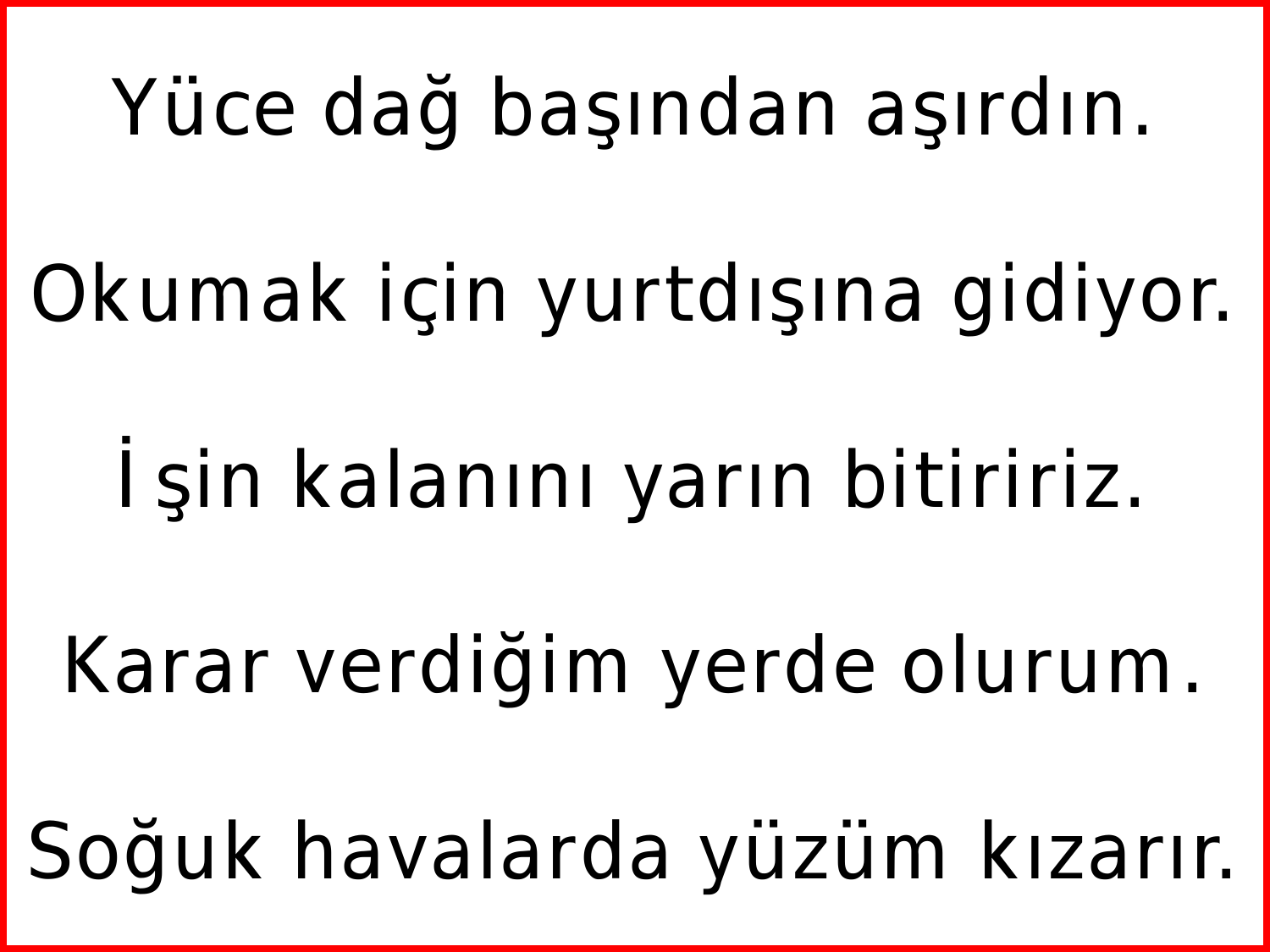

Yüce dağ başından aşırdın.

Okumak için yurtdışına gidiyor.

İşin kalanını yarın bitiririz.

Karar verdiğim yerde olurum.

Soğuk havalarda yüzüm kızarır.